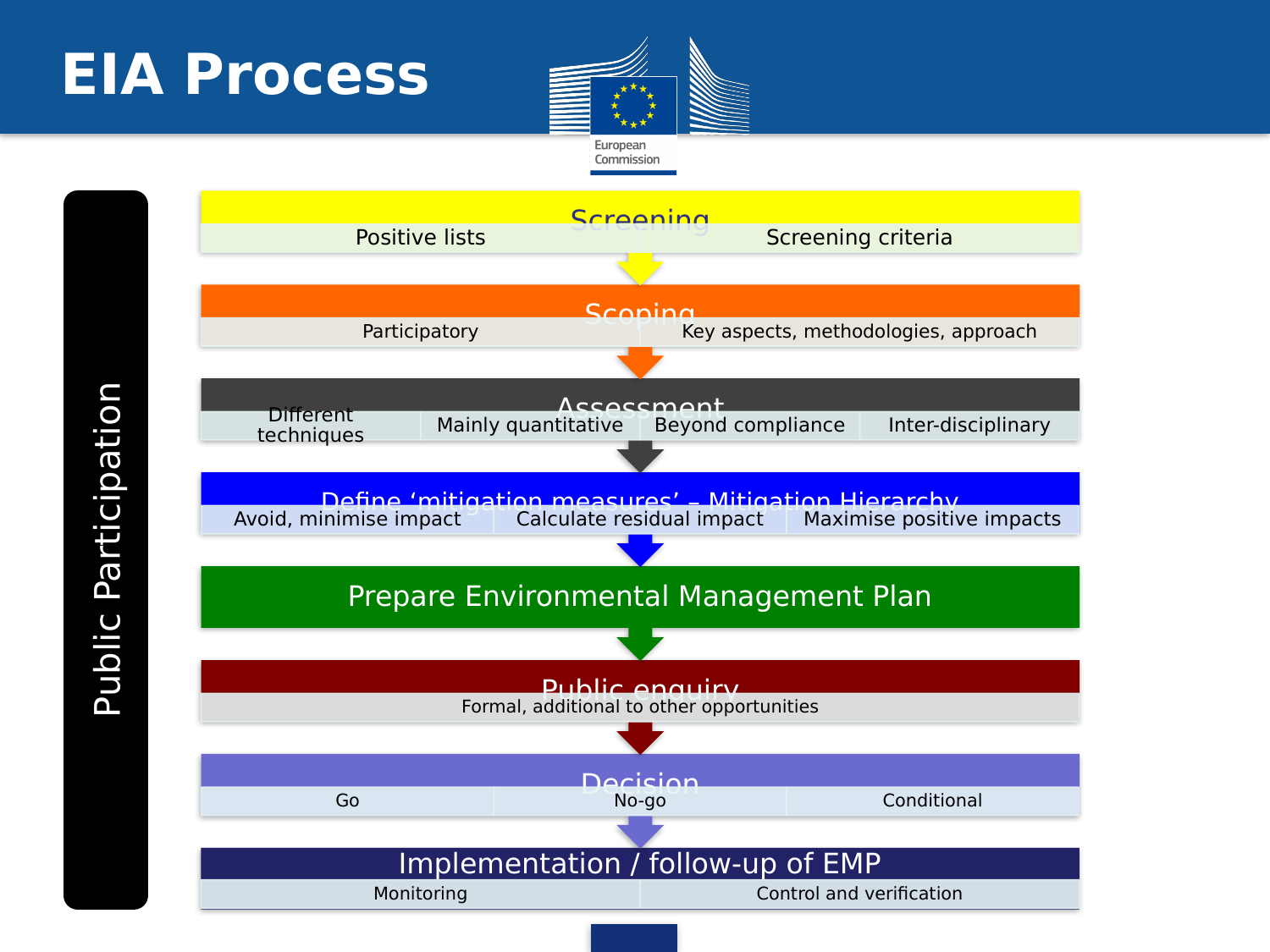

EIA Process
Public Participation
Implementation / follow-up of EMP
Monitoring
Control and verification
Decision
Go
No-go
Conditional
Public enquiry
Formal, additional to other opportunities
Prepare Environmental Management Plan
Define ‘mitigation measures’ – Mitigation Hierarchy
Avoid, minimise impact
Calculate residual impact
Maximise positive impacts
Assessment
Different techniques
Mainly quantitative
Beyond compliance
Inter-disciplinary
Scoping
Participatory
Key aspects, methodologies, approach
Screening
Positive lists
Screening criteria